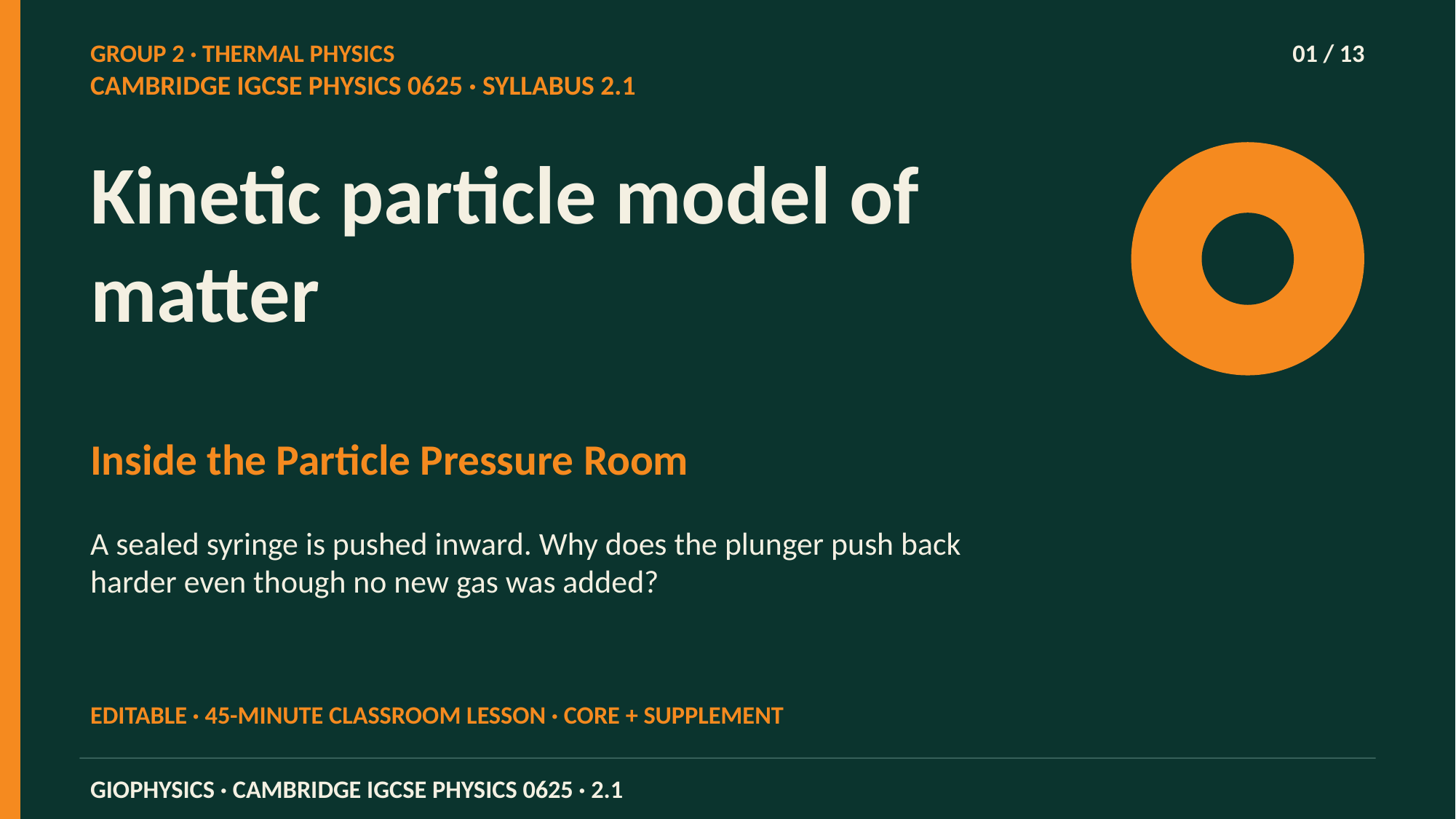

GROUP 2 · THERMAL PHYSICS
01 / 13
CAMBRIDGE IGCSE PHYSICS 0625 · SYLLABUS 2.1
Kinetic particle model of matter

Inside the Particle Pressure Room
A sealed syringe is pushed inward. Why does the plunger push back harder even though no new gas was added?
EDITABLE · 45-MINUTE CLASSROOM LESSON · CORE + SUPPLEMENT

GIOPHYSICS · CAMBRIDGE IGCSE PHYSICS 0625 · 2.1